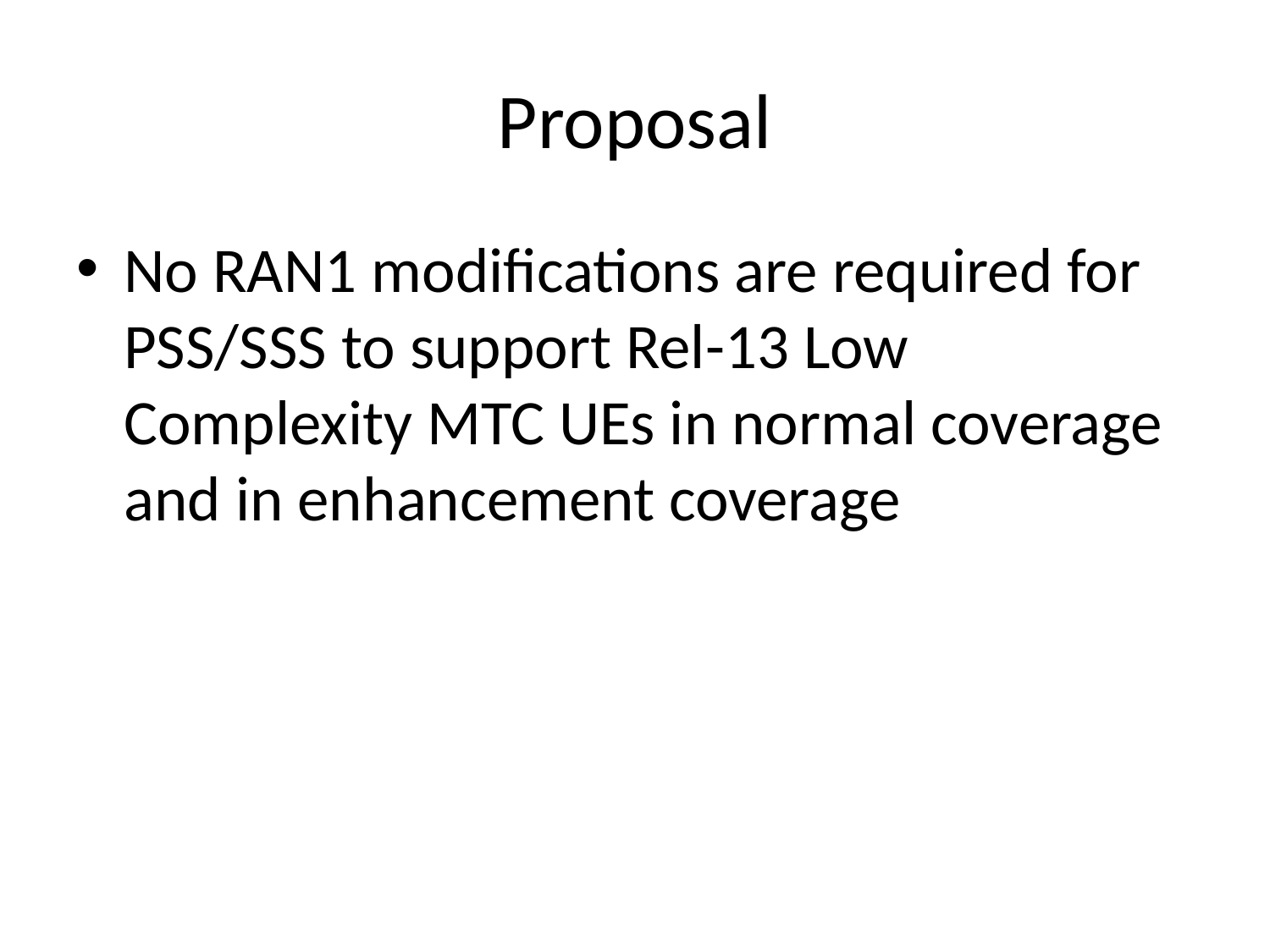

# Proposal
No RAN1 modifications are required for PSS/SSS to support Rel-13 Low Complexity MTC UEs in normal coverage and in enhancement coverage